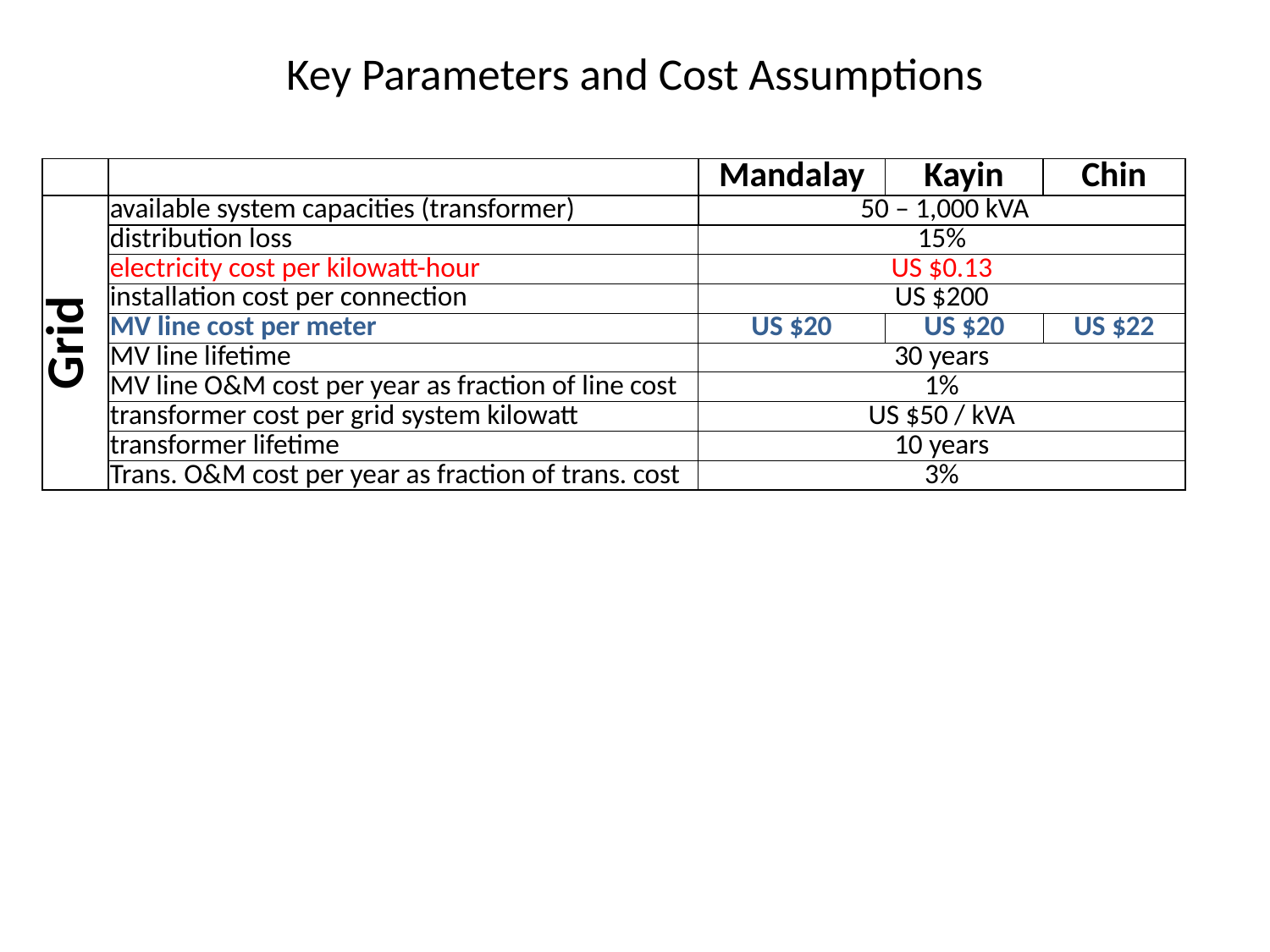

# Key Parameters and Cost Assumptions
|  |  | Mandalay | Kayin | Chin |
| --- | --- | --- | --- | --- |
| Grid | available system capacities (transformer) | 50 – 1,000 kVA |  |  |
|  | distribution loss | 15% |  |  |
|  | electricity cost per kilowatt-hour | US $0.13 |  |  |
|  | installation cost per connection | US $200 |  |  |
|  | MV line cost per meter | US $20 | US $20 | US $22 |
|  | MV line lifetime | 30 years |  |  |
|  | MV line O&M cost per year as fraction of line cost | 1% |  |  |
|  | transformer cost per grid system kilowatt | US $50 / kVA |  |  |
|  | transformer lifetime | 10 years |  |  |
|  | Trans. O&M cost per year as fraction of trans. cost | 3% |  |  |